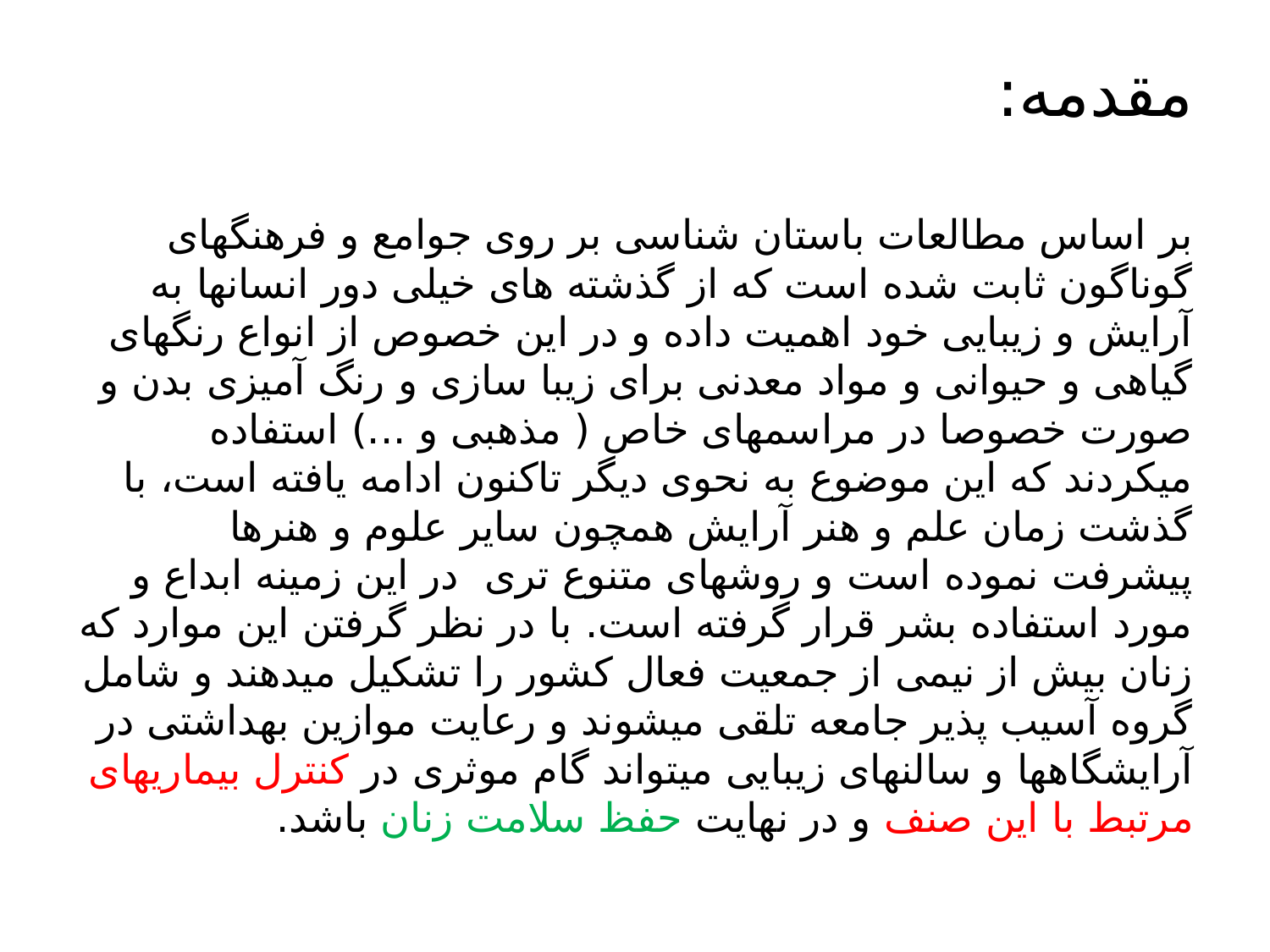

# مقدمه: بر اساس مطالعات باستان شناسی بر روی جوامع و فرهنگهای گوناگون ثابت شده است که از گذشته های خیلی دور انسانها به آرایش و زیبایی خود اهمیت داده و در این خصوص از انواع رنگهای گیاهی و حیوانی و مواد معدنی برای زیبا سازی و رنگ آمیزی بدن و صورت خصوصا در مراسمهای خاص ( مذهبی و ...) استفاده میکردند که این موضوع به نحوی دیگر تاکنون ادامه یافته است، با گذشت زمان علم و هنر آرایش همچون سایر علوم و هنرها پیشرفت نموده است و روشهای متنوع تری  در این زمینه ابداع و مورد استفاده بشر قرار گرفته است. با در نظر گرفتن این موارد که زنان بیش از نیمی از جمعیت فعال کشور را تشکیل میدهند و شامل گروه آسیب پذیر جامعه تلقی میشوند و رعایت موازین بهداشتی در آرایشگاهها و سالنهای زیبایی میتواند گام موثری در کنترل بیماریهای مرتبط با این صنف و در نهایت حفظ سلامت زنان باشد.